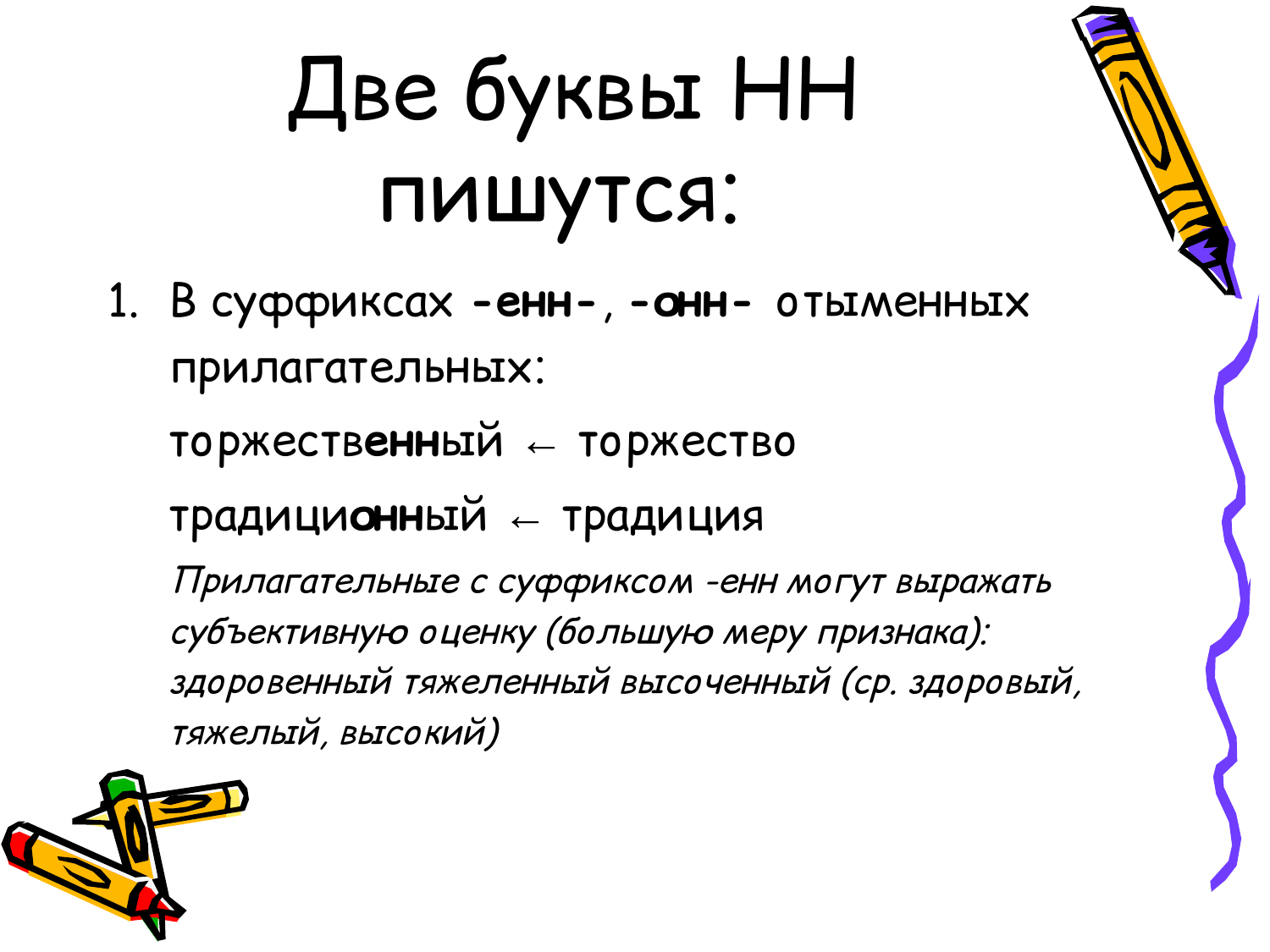

# Две буквы НН пишутся:
В суффиксах -енн-, -онн- отыменных прилагательных:
	торжественный ← торжество
	традиционный ← традиция
		Прилагательные с суффиксом -енн могут выражать субъективную оценку (большую меру признака): здоровенный тяжеленный высоченный (ср. здоровый, тяжелый, высокий)